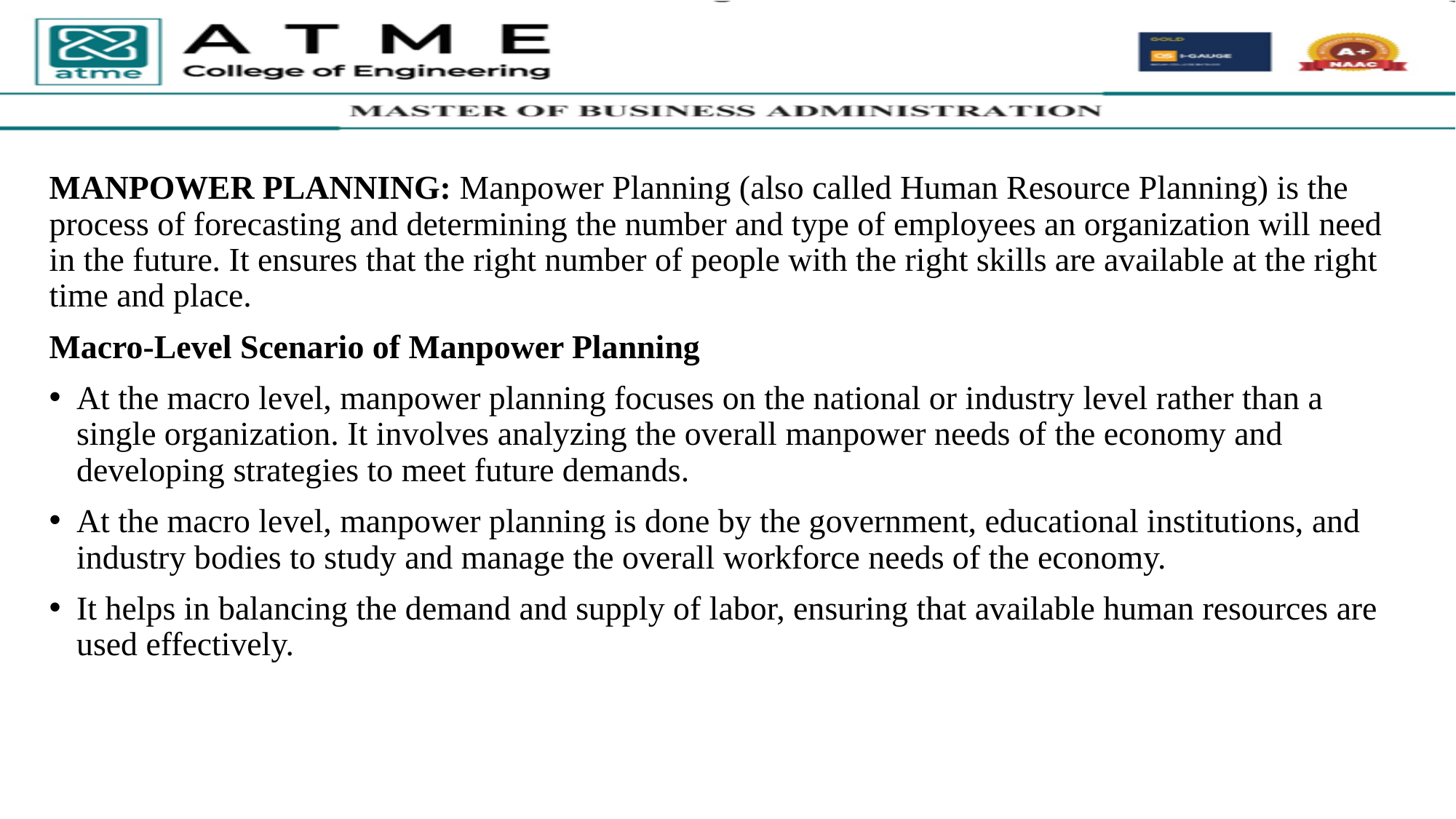

MANPOWER PLANNING: Manpower Planning (also called Human Resource Planning) is the process of forecasting and determining the number and type of employees an organization will need in the future. It ensures that the right number of people with the right skills are available at the right time and place.
Macro-Level Scenario of Manpower Planning
At the macro level, manpower planning focuses on the national or industry level rather than a single organization. It involves analyzing the overall manpower needs of the economy and developing strategies to meet future demands.
At the macro level, manpower planning is done by the government, educational institutions, and industry bodies to study and manage the overall workforce needs of the economy.
It helps in balancing the demand and supply of labor, ensuring that available human resources are used effectively.